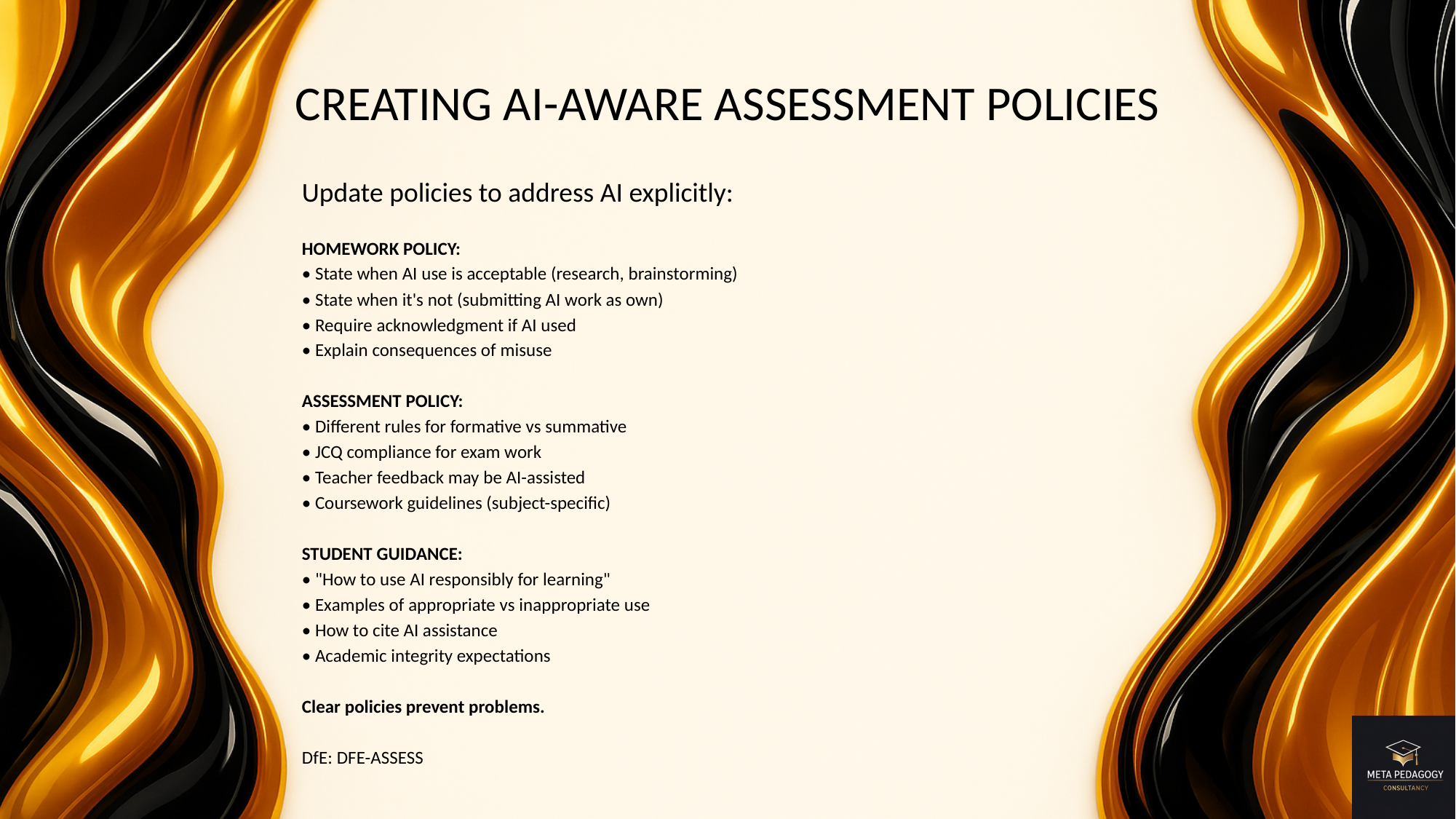

# CREATING AI-AWARE ASSESSMENT POLICIES
Update policies to address AI explicitly:

HOMEWORK POLICY:
• State when AI use is acceptable (research, brainstorming)
• State when it's not (submitting AI work as own)
• Require acknowledgment if AI used
• Explain consequences of misuse

ASSESSMENT POLICY:
• Different rules for formative vs summative
• JCQ compliance for exam work
• Teacher feedback may be AI-assisted
• Coursework guidelines (subject-specific)

STUDENT GUIDANCE:
• "How to use AI responsibly for learning"
• Examples of appropriate vs inappropriate use
• How to cite AI assistance
• Academic integrity expectations

Clear policies prevent problems.

DfE: DFE-ASSESS